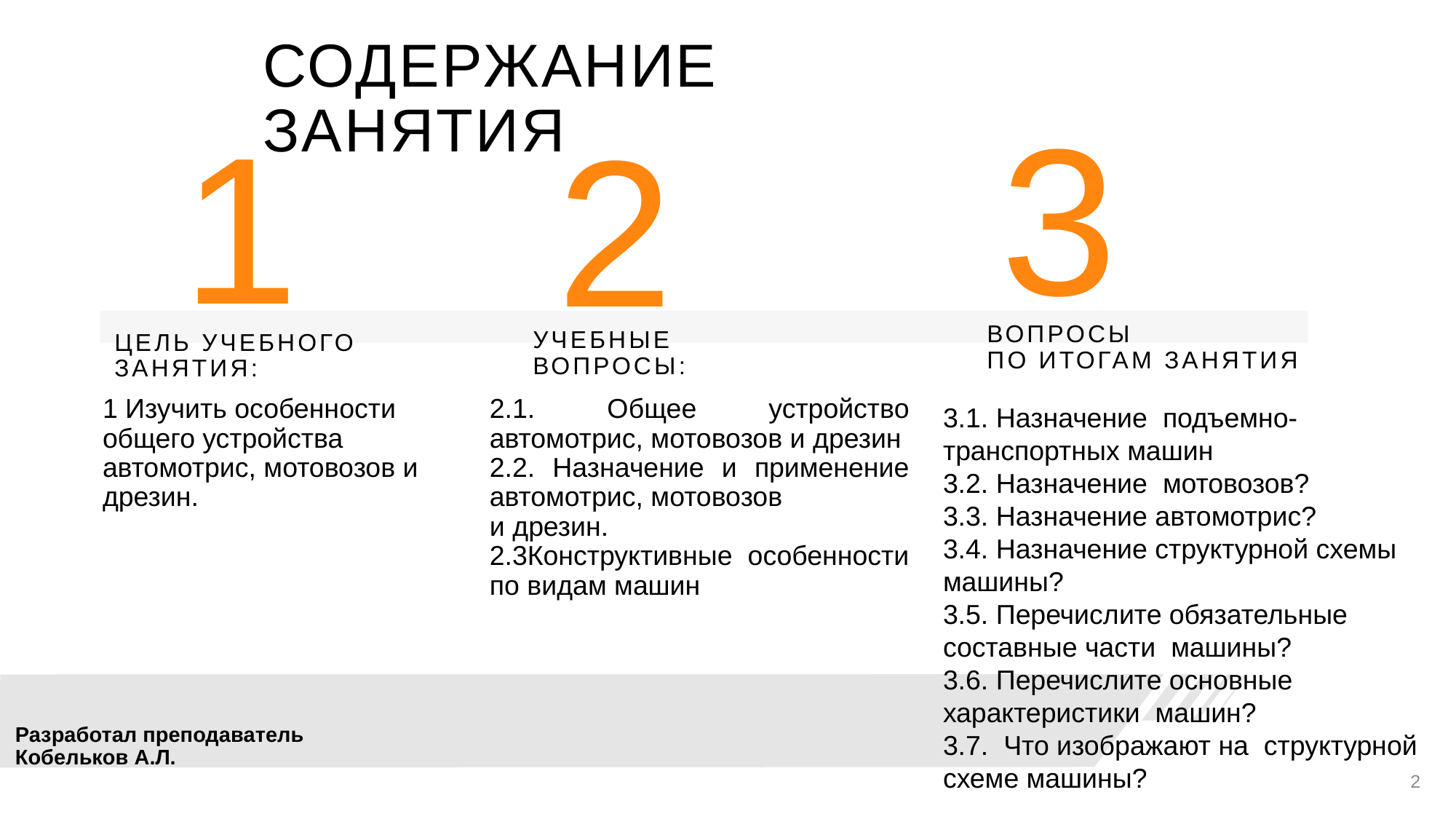

# СОДЕРЖАНИЕ ЗАНЯТИЯ
3
1
2
ВОПРОСЫ
ПО ИТОГАМ ЗАНЯТИЯ

УЧЕБНЫЕ
ВОПРОСЫ:
ЦЕЛЬ УЧЕБНОГО ЗАНЯТИЯ:
1 Изучить особенности общего устройства автомотрис, мотовозов и дрезин.
2.1. Общее устройство автомотрис, мотовозов и дрезин
2.2. Назначение и применение автомотрис, мотовозов
и дрезин.
2.3Конструктивные особенности по видам машин

3.1. Назначение  подъемно-транспортных машин
3.2. Назначение  мотовозов?
3.3. Назначение автомотрис?
3.4. Назначение структурной схемы машины?
3.5. Перечислите обязательные составные части  машины?
3.6. Перечислите основные характеристики  машин?
3.7.  Что изображают на  структурной  схеме машины?

Разработал преподаватель  Кобельков А.Л.
2